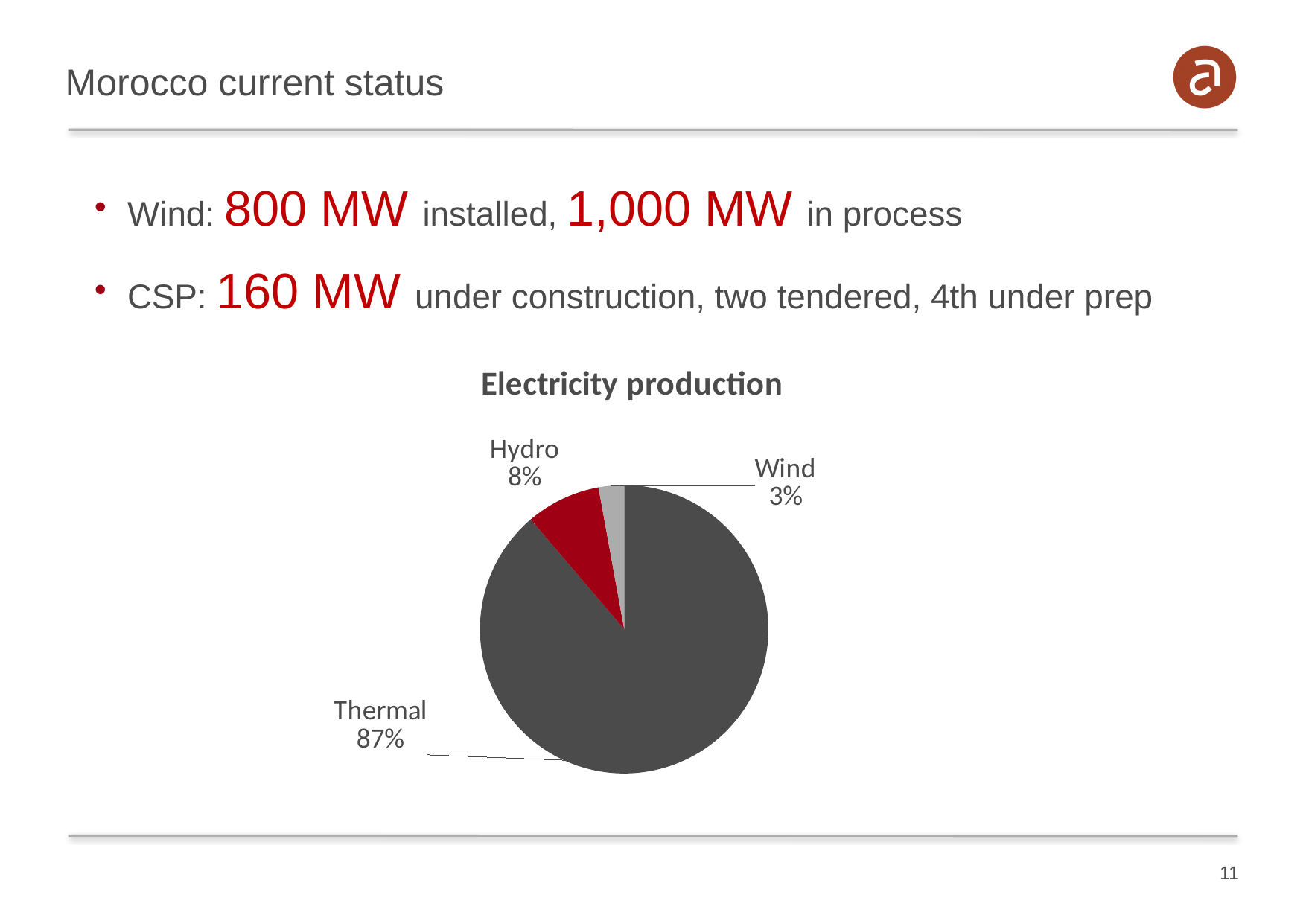

# Morocco current status
Wind: 800 MW installed, 1,000 MW in process
CSP: 160 MW under construction, two tendered, 4th under prep

### Chart:

| Category | Electricity production |
|---|---|
| Thermal | 0.87 |
| Hydro | 0.082 |
| Wind | 0.028 |